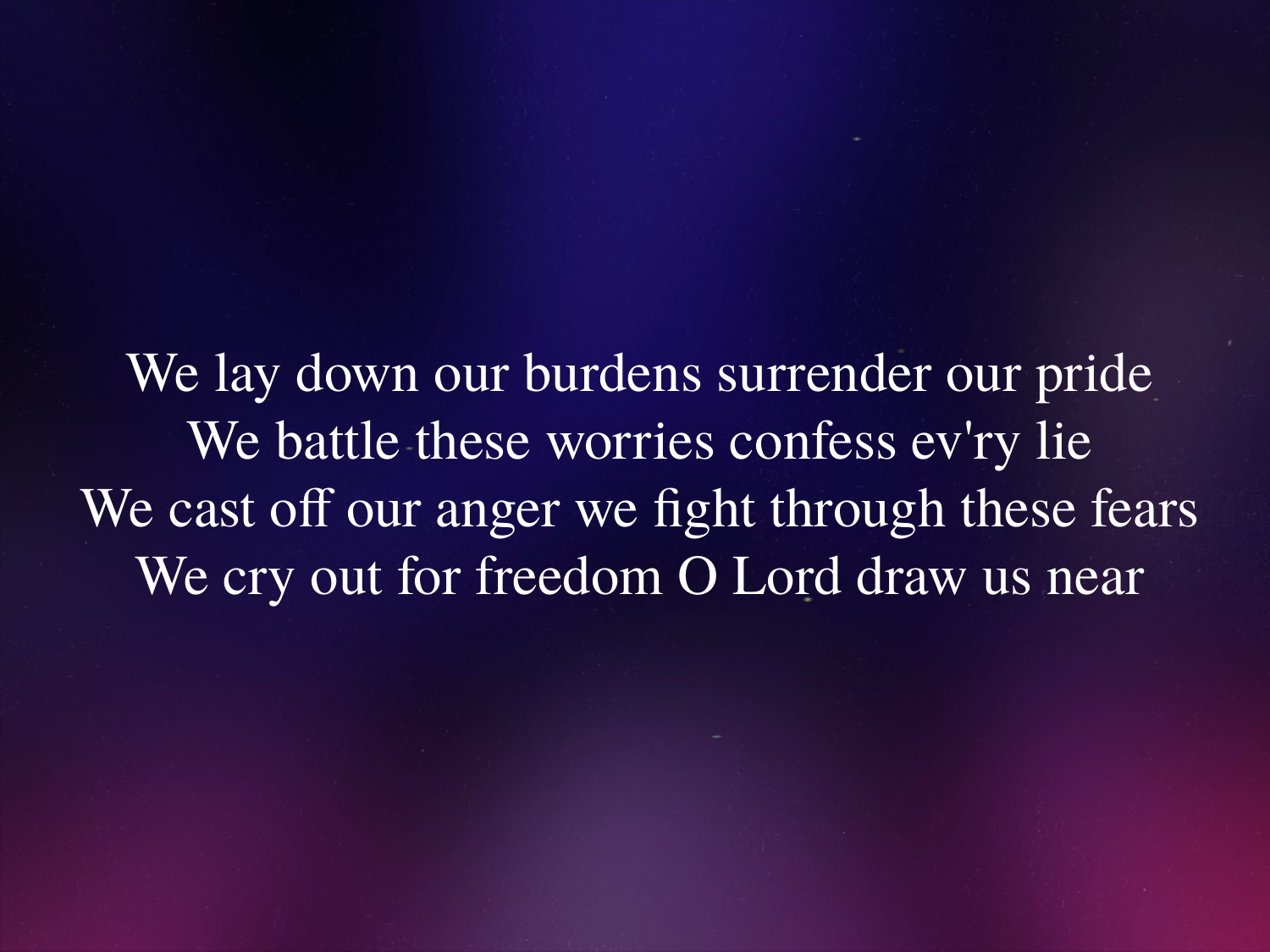

# We lay down our burdens surrender our pride We battle these worries confess ev'ry lie We cast off our anger we fight through these fears We cry out for freedom O Lord draw us near